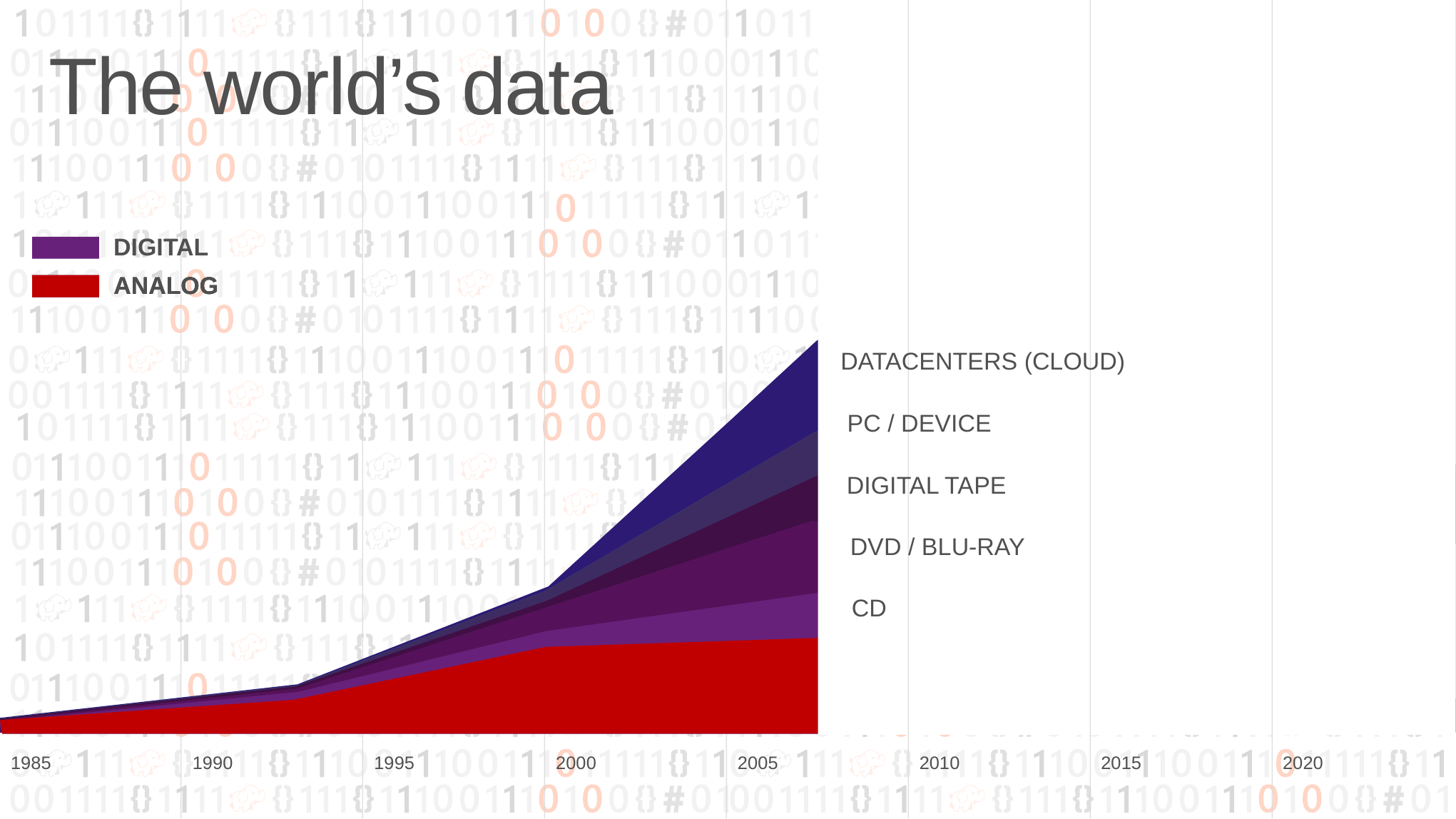

# The world’s data
DIGITAL

ANALOG
ANALOG

DATACENTERS (CLOUD)
PC / DEVICE
DIGITAL TAPE
DVD / BLU-RAY
CD

1985
1990
1995
2000
2005
2010
2015
2020